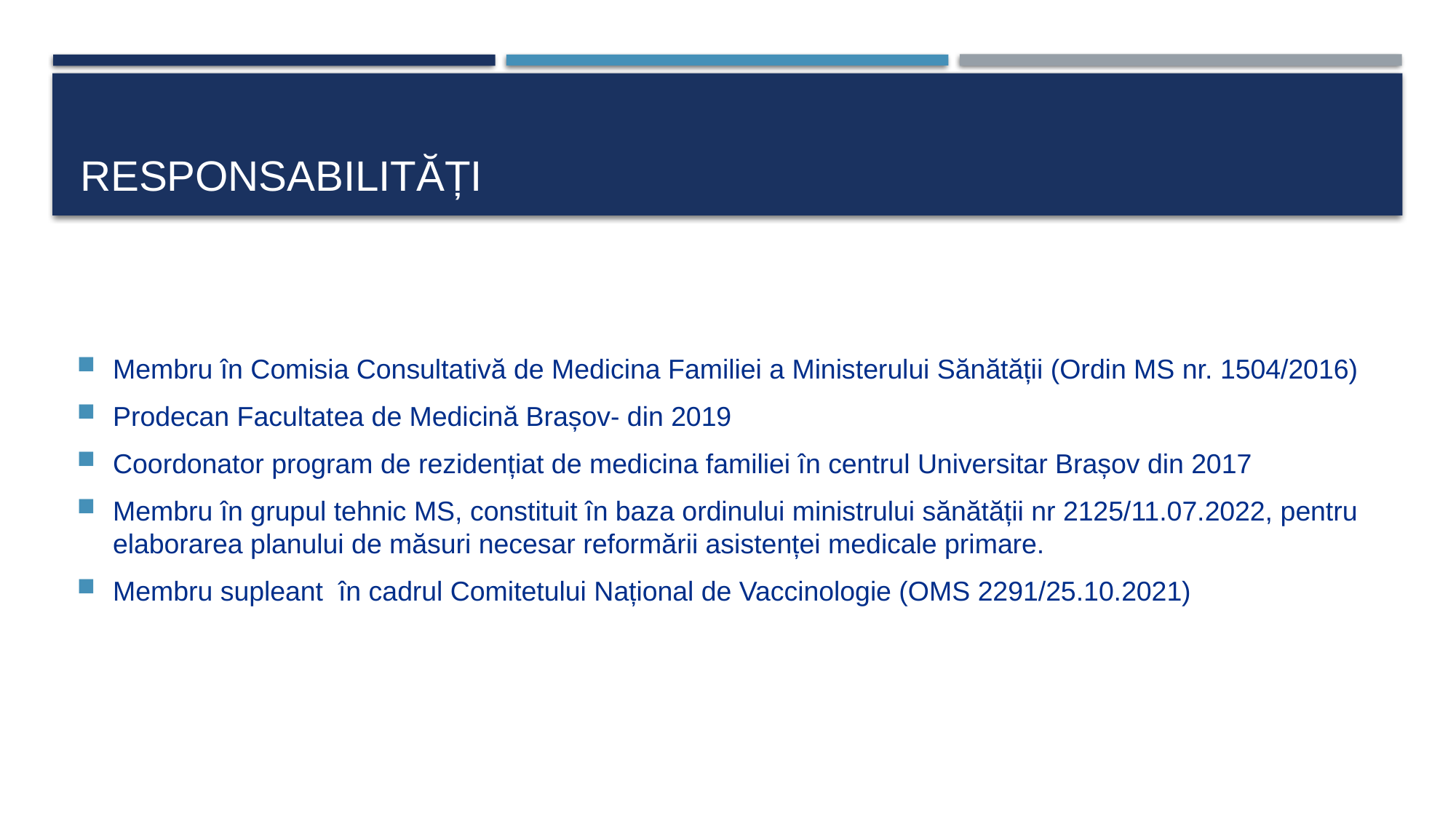

# Responsabilități
Membru în Comisia Consultativă de Medicina Familiei a Ministerului Sănătății (Ordin MS nr. 1504/2016)
Prodecan Facultatea de Medicină Brașov- din 2019
Coordonator program de rezidențiat de medicina familiei în centrul Universitar Brașov din 2017
Membru în grupul tehnic MS, constituit în baza ordinului ministrului sănătății nr 2125/11.07.2022, pentru elaborarea planului de măsuri necesar reformării asistenței medicale primare.
Membru supleant  în cadrul Comitetului Național de Vaccinologie (OMS 2291/25.10.2021)